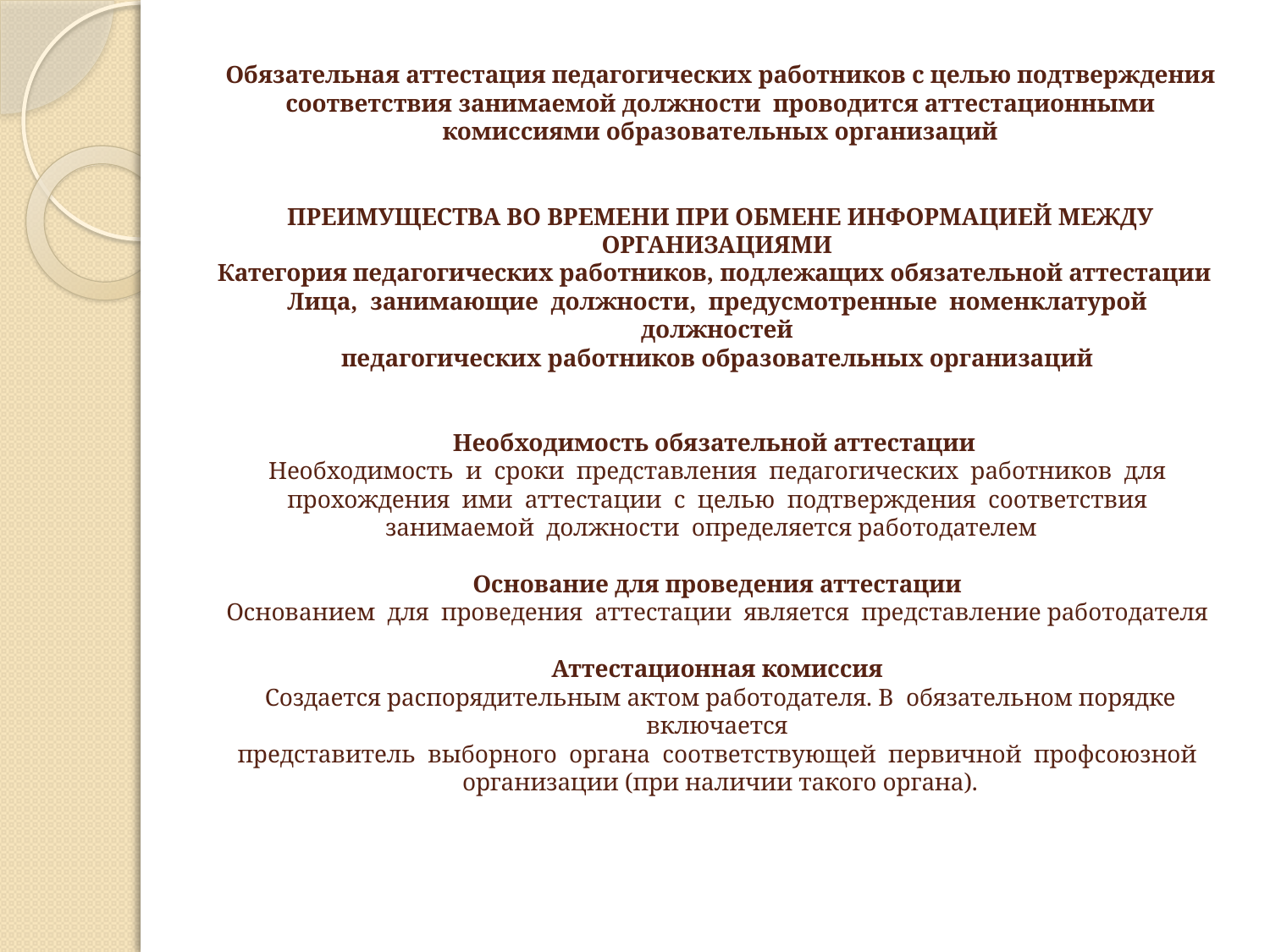

# Обязательная аттестация педагогических работников с целью подтверждения соответствия занимаемой должности  проводится аттестационными комиссиями образовательных организаций ПРЕИМУЩЕСТВА ВО ВРЕМЕНИ ПРИ ОБМЕНЕ ИНФОРМАЦИЕЙ МЕЖДУ ОРГАНИЗАЦИЯМИ Категория педагогических работников, подлежащих обязательной аттестации Лица,  занимающие  должности,  предусмотренные  номенклатурой  должностей педагогических работников образовательных организаций Необходимость обязательной аттестации Необходимость  и  сроки  представления  педагогических  работников  для  прохождения  ими  аттестации  с  целью  подтверждения  соответствия  занимаемой  должности  определяется работодателем Основание для проведения аттестации Основанием  для  проведения  аттестации  является  представление работодателя Аттестационная комиссия Создается распорядительным актом работодателя. В  обязательном порядке включается представитель  выборного  органа  соответствующей  первичной  профсоюзной организации (при наличии такого органа).